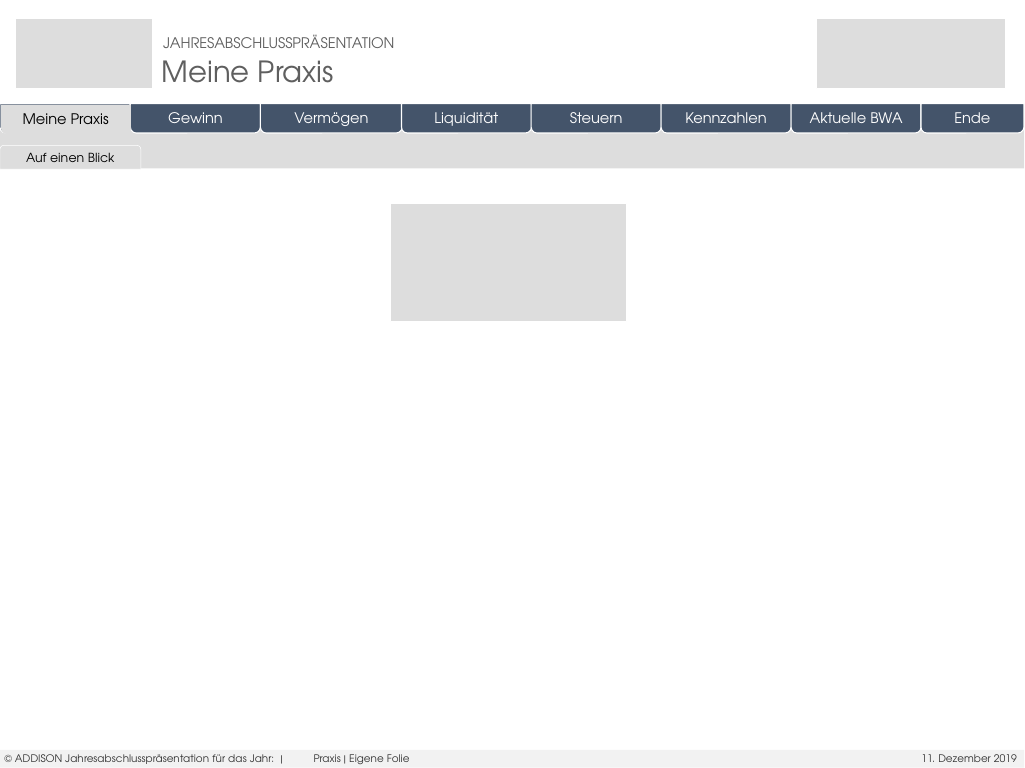

|  |  |  |  |  |  |  |
| --- | --- | --- | --- | --- | --- | --- |
Auf einen Blick
Eigene Folie
# Praxis | Eigene Folie
© ADDISON Jahresabschlusspräsentation für das Jahr:  |